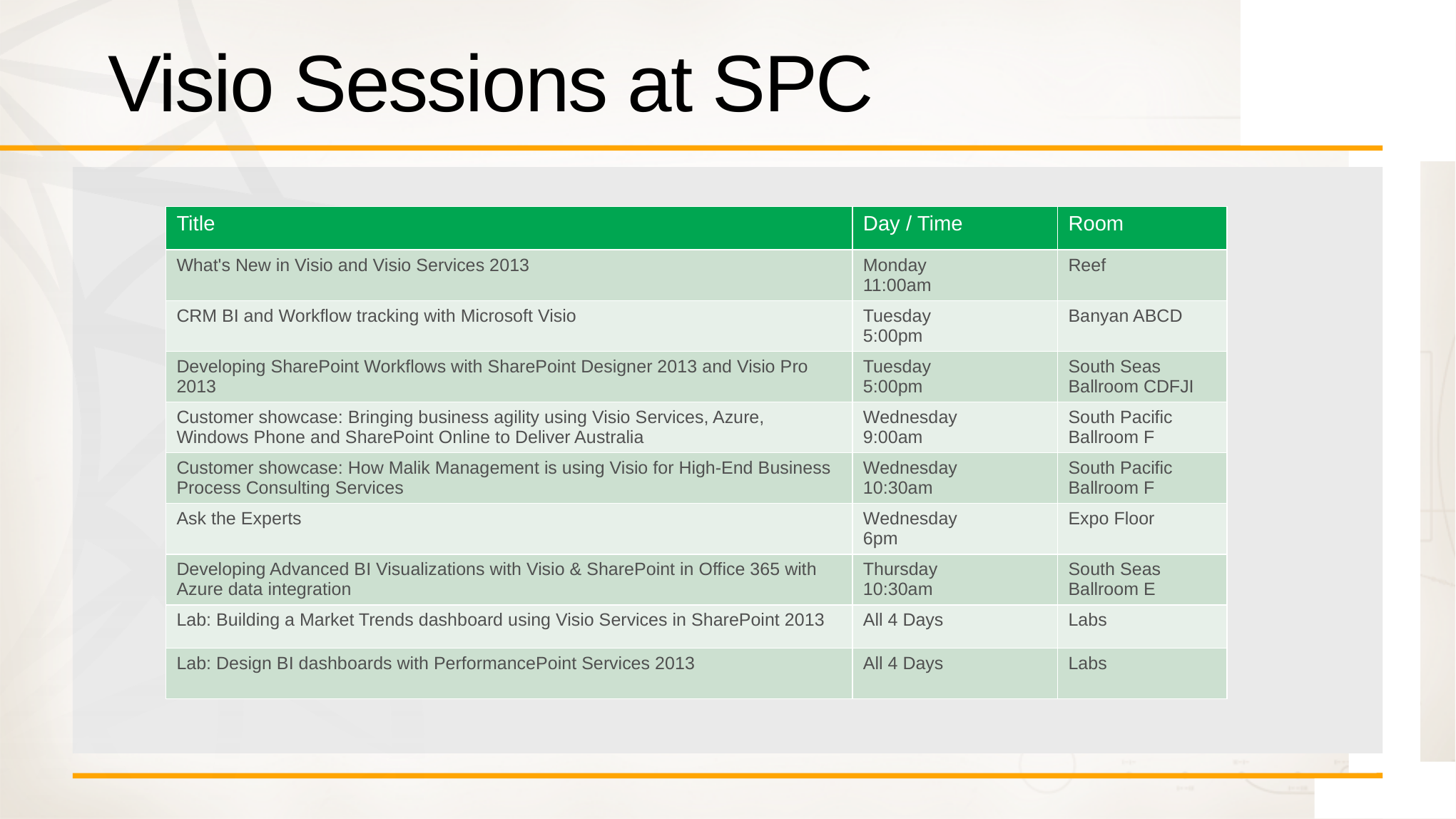

# Visio Sessions at SPC
| Title | Day / Time | Room |
| --- | --- | --- |
| What's New in Visio and Visio Services 2013 | Monday 11:00am | Reef |
| CRM BI and Workflow tracking with Microsoft Visio | Tuesday 5:00pm | Banyan ABCD |
| Developing SharePoint Workflows with SharePoint Designer 2013 and Visio Pro 2013 | Tuesday 5:00pm | South Seas Ballroom CDFJI |
| Customer showcase: Bringing business agility using Visio Services, Azure, Windows Phone and SharePoint Online to Deliver Australia | Wednesday 9:00am | South Pacific Ballroom F |
| Customer showcase: How Malik Management is using Visio for High-End Business Process Consulting Services | Wednesday 10:30am | South Pacific Ballroom F |
| Ask the Experts | Wednesday 6pm | Expo Floor |
| Developing Advanced BI Visualizations with Visio & SharePoint in Office 365 with Azure data integration | Thursday 10:30am | South Seas Ballroom E |
| Lab: Building a Market Trends dashboard using Visio Services in SharePoint 2013 | All 4 Days | Labs |
| Lab: Design BI dashboards with PerformancePoint Services 2013 | All 4 Days | Labs |